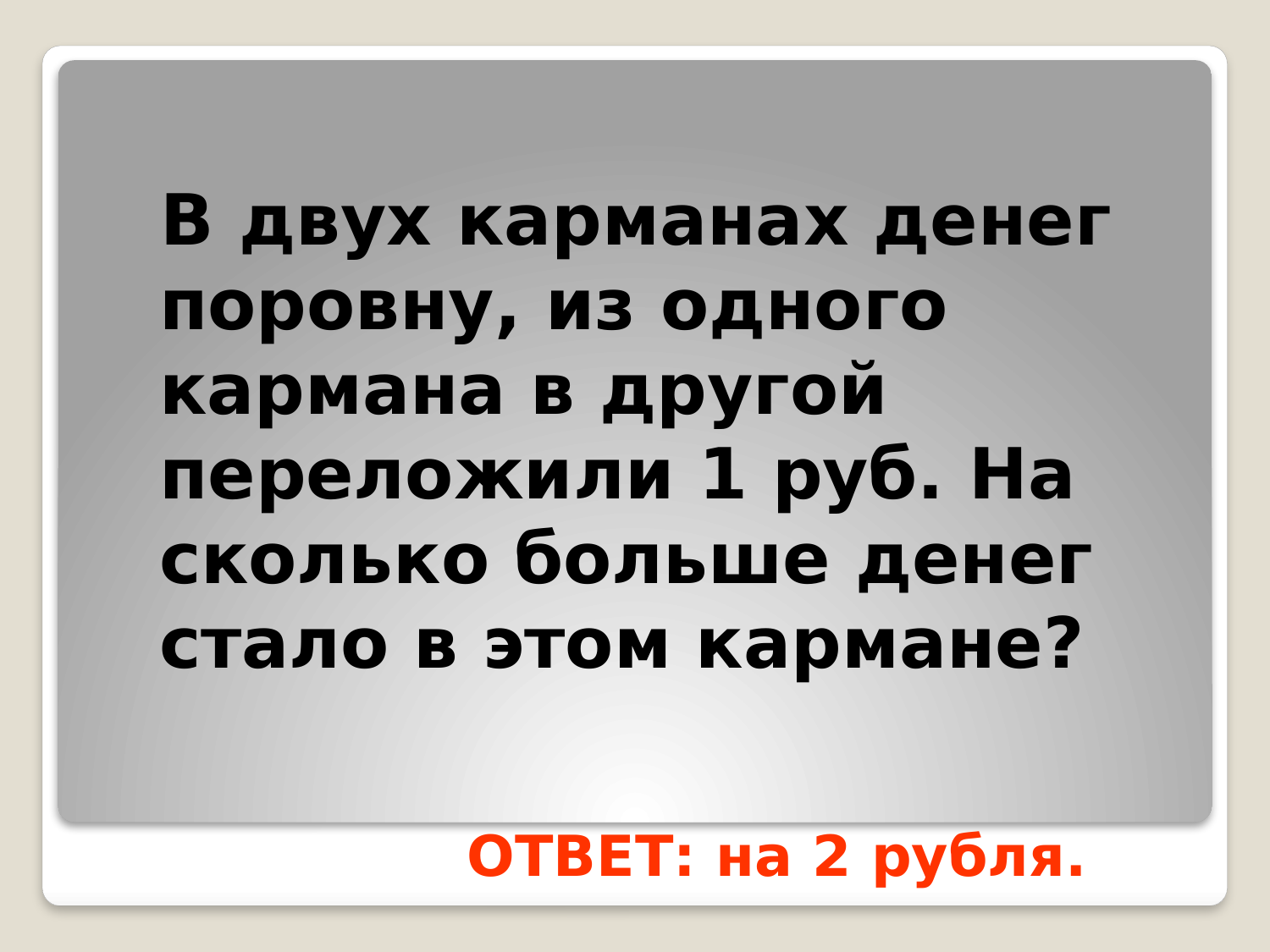

В двух карманах денег поровну, из одного кармана в другой переложили 1 руб. На сколько больше денег стало в этом кармане?
ОТВЕТ: на 2 рубля.